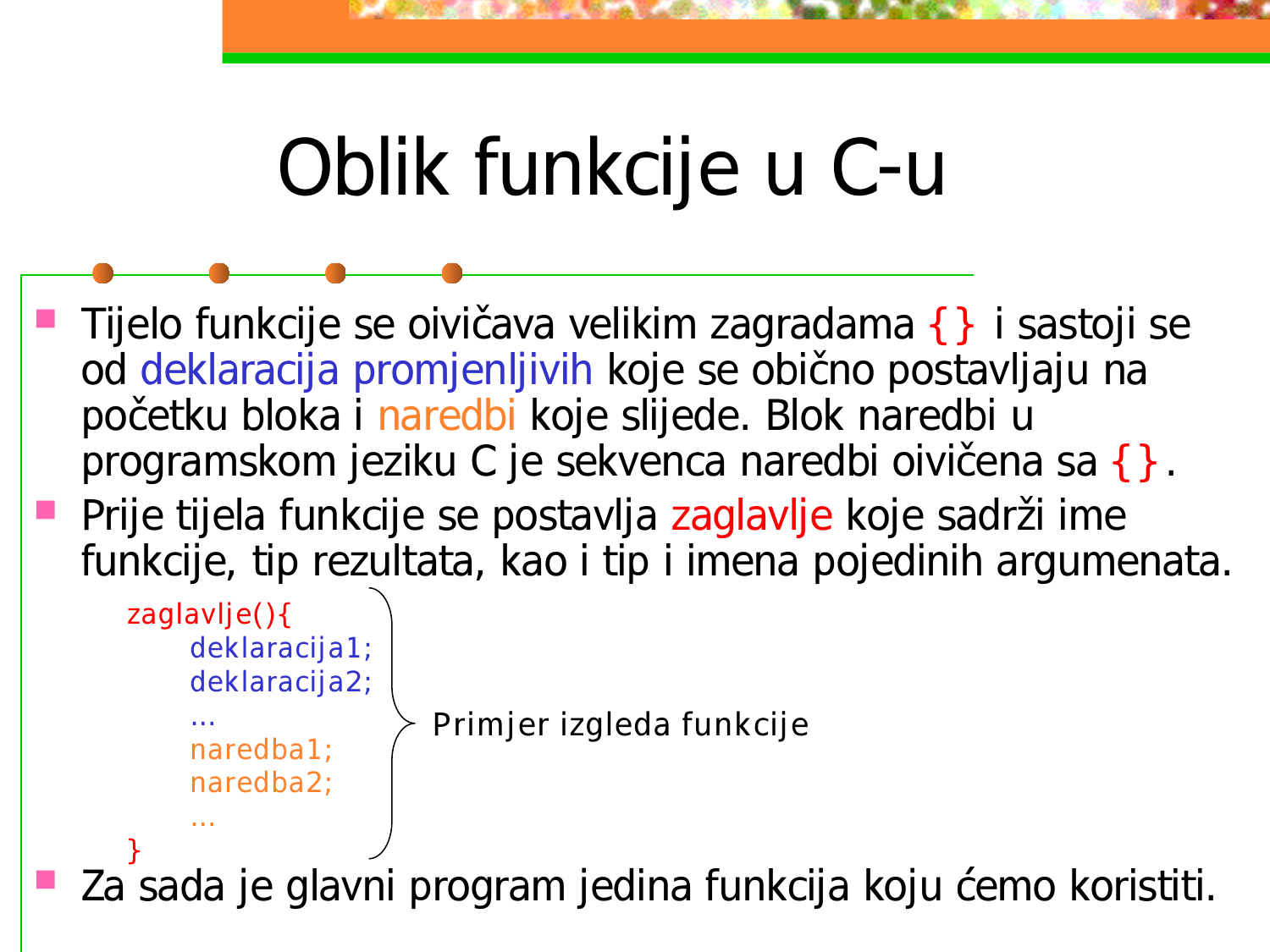

# Oblik funkcije u C-u
Tijelo funkcije se oivičava velikim zagradama {} i sastoji se od deklaracija promjenljivih koje se obično postavljaju na početku bloka i naredbi koje slijede. Blok naredbi u programskom jeziku C je sekvenca naredbi oivičena sa {}.
Prije tijela funkcije se postavlja zaglavlje koje sadrži ime funkcije, tip rezultata, kao i tip i imena pojedinih argumenata.

Za sada je glavni program jedina funkcija koju ćemo koristiti.

zaglavlje(){
	deklaracija1;
	deklaracija2;
	...
	naredba1;
	naredba2;
	...
}

Primjer izgleda funkcije